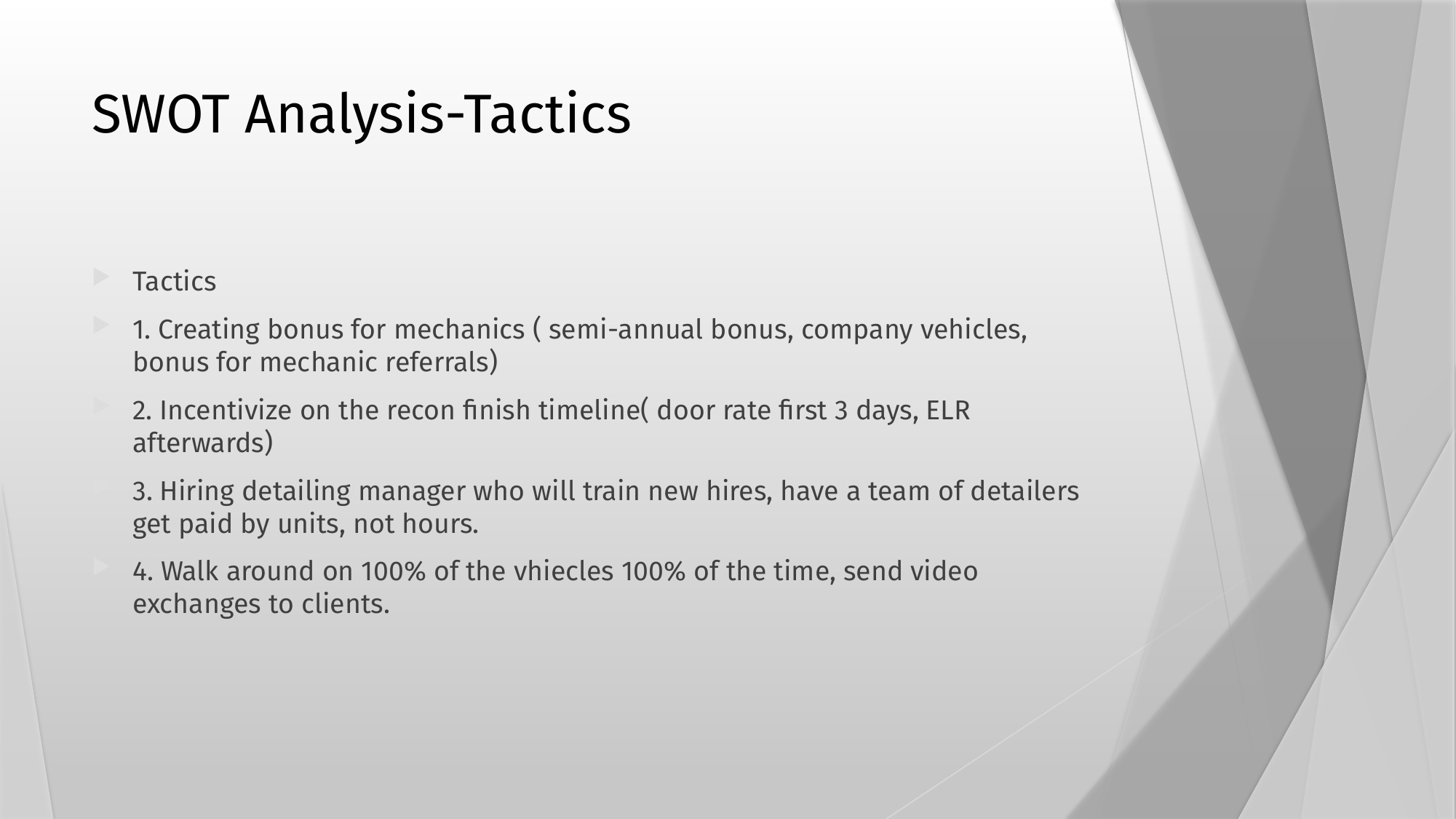

# SWOT Analysis-Tactics
Tactics
1. Creating bonus for mechanics ( semi-annual bonus, company vehicles, bonus for mechanic referrals)
2. Incentivize on the recon finish timeline( door rate first 3 days, ELR afterwards)
3. Hiring detailing manager who will train new hires, have a team of detailers get paid by units, not hours.
4. Walk around on 100% of the vhiecles 100% of the time, send video exchanges to clients.